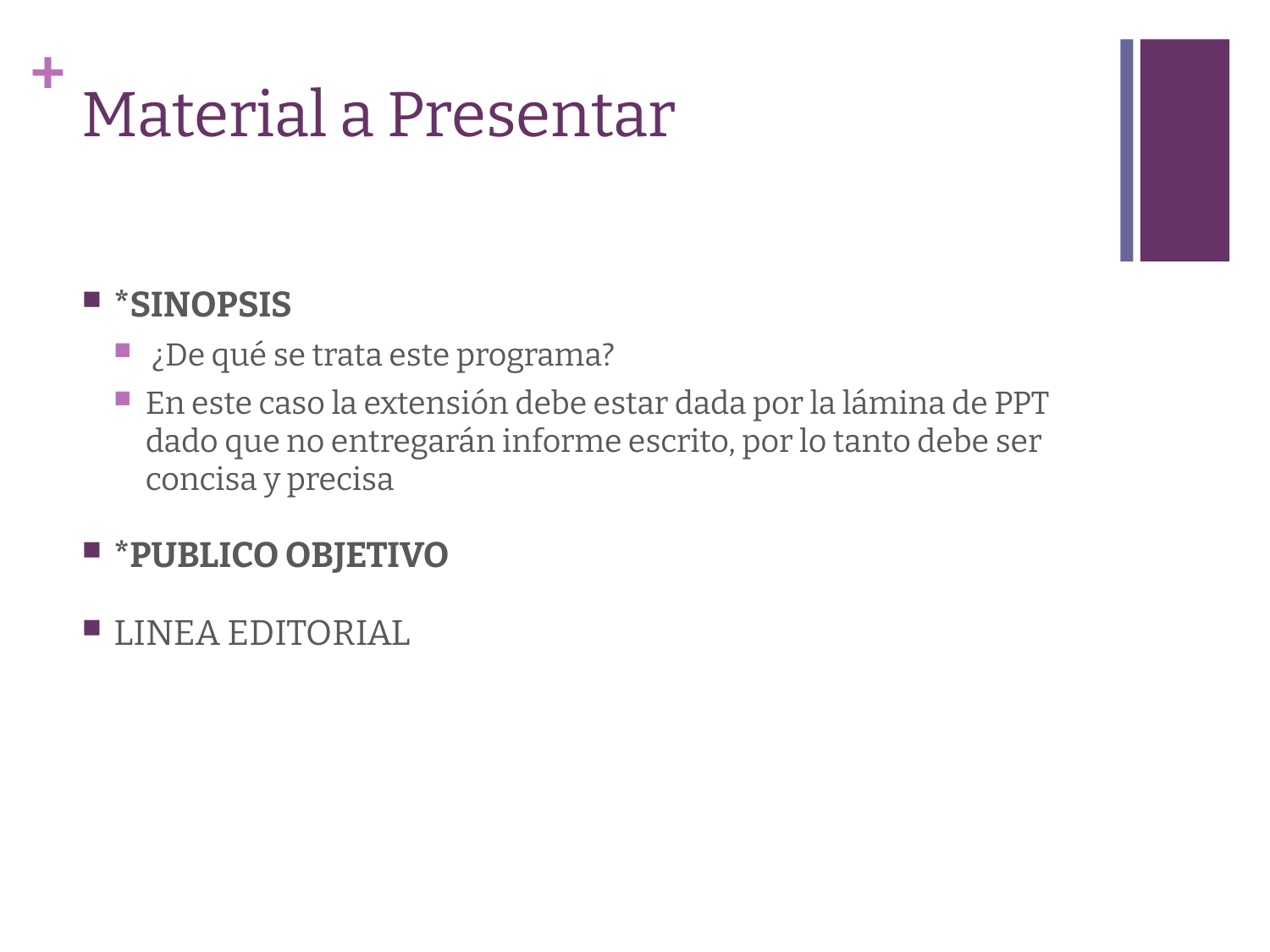

# Material a Presentar
*SINOPSIS
 ¿De qué se trata este programa?
En este caso la extensión debe estar dada por la lámina de PPT dado que no entregarán informe escrito, por lo tanto debe ser concisa y precisa
*PUBLICO OBJETIVO
LINEA EDITORIAL